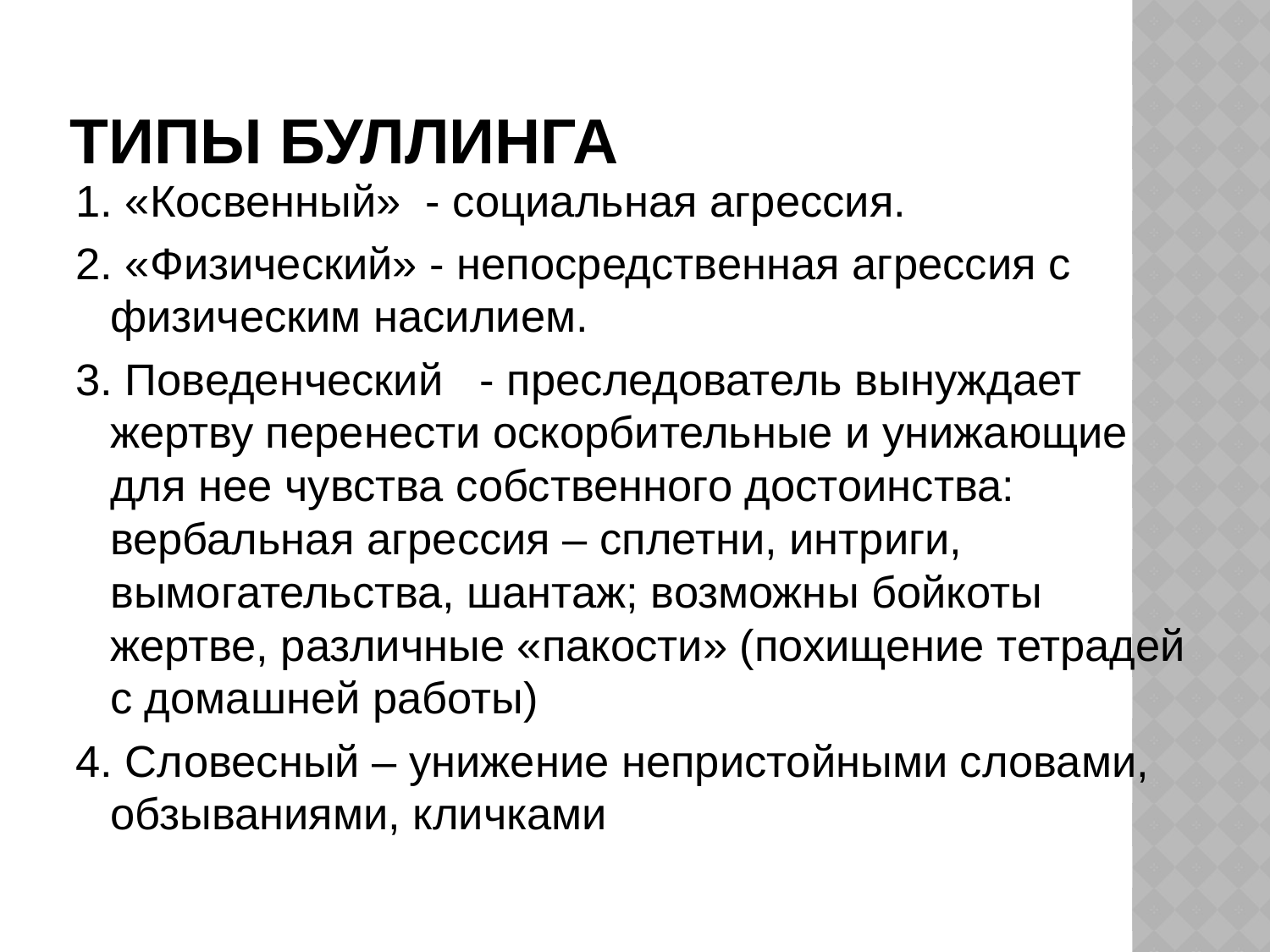

# Типы буллинга
1. «Косвенный»  - социальная агрессия.
2. «Физический» - непосредственная агрессия с физическим насилием.
3. Поведенческий   - преследователь вынуждает жертву перенести оскорбительные и унижающие для нее чувства собственного достоинства: вербальная агрессия – сплетни, интриги, вымогательства, шантаж; возможны бойкоты жертве, различные «пакости» (похищение тетрадей с домашней работы)
4. Словесный – унижение непристойными словами, обзываниями, кличками